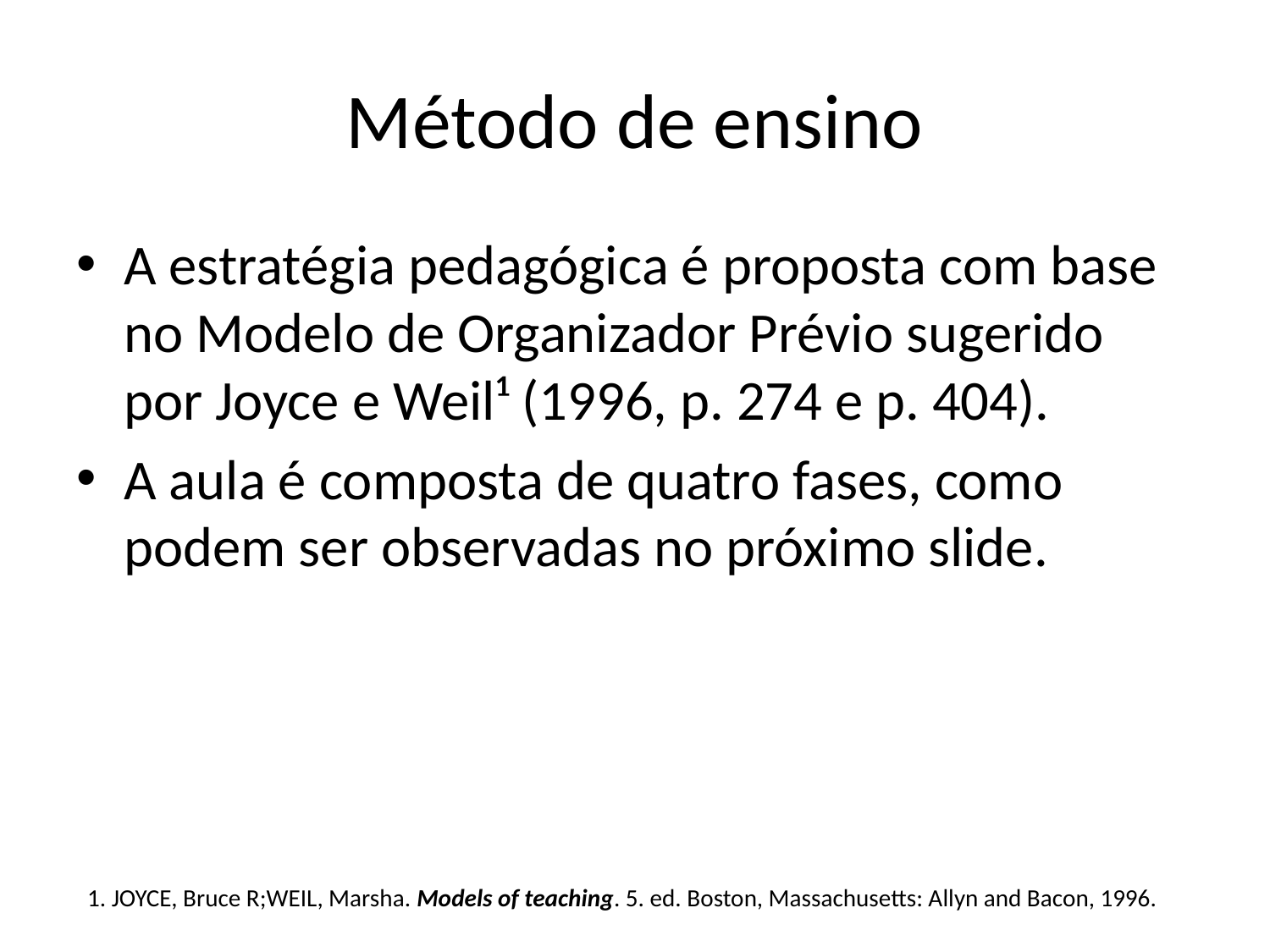

# Método de ensino
A estratégia pedagógica é proposta com base no Modelo de Organizador Prévio sugerido por Joyce e Weil¹ (1996, p. 274 e p. 404).
A aula é composta de quatro fases, como podem ser observadas no próximo slide.
1. JOYCE, Bruce R;WEIL, Marsha. Models of teaching. 5. ed. Boston, Massachusetts: Allyn and Bacon, 1996.